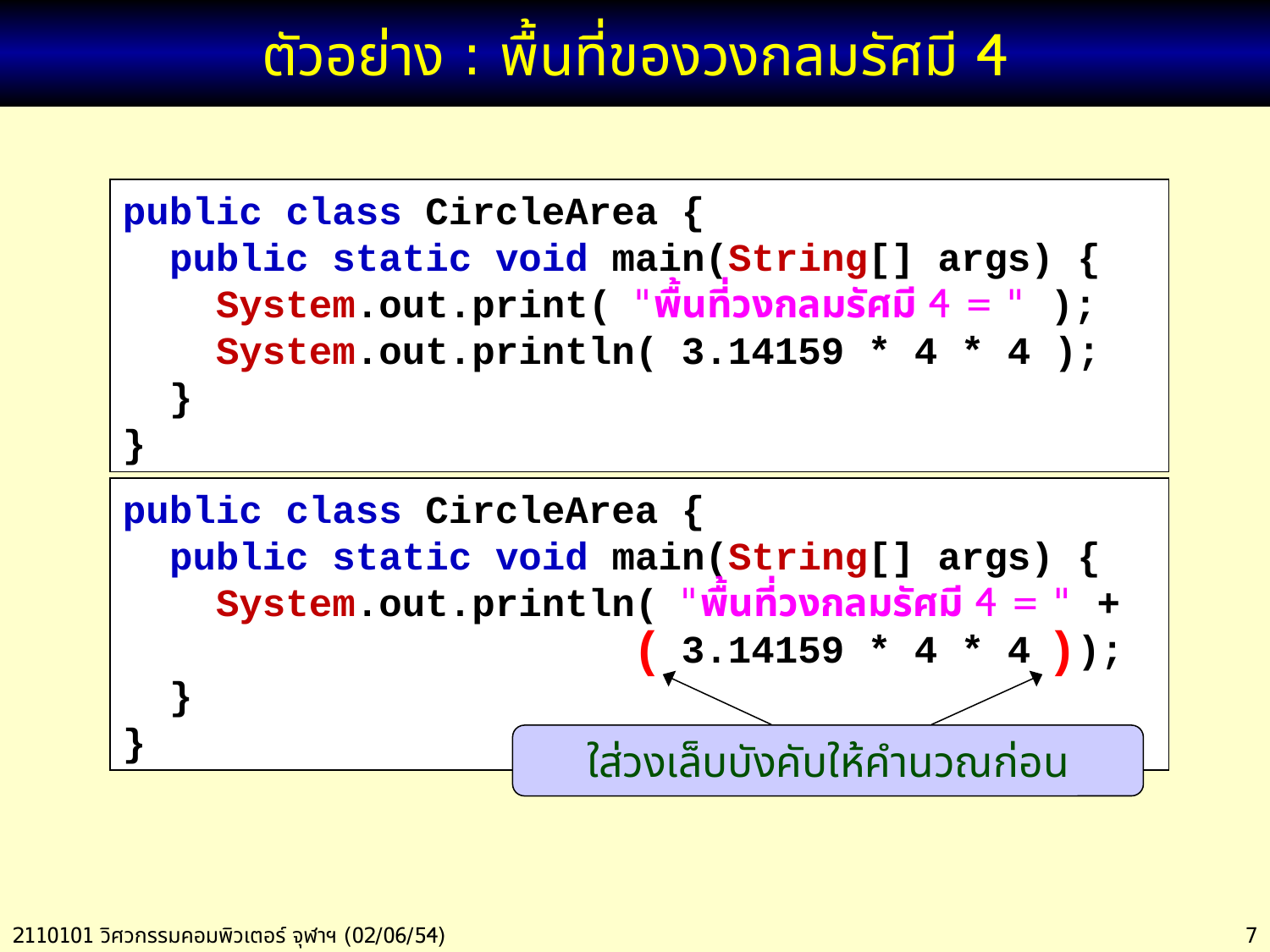

# ตัวอย่าง : พื้นที่ของวงกลมรัศมี 4
public class CircleArea {
  public static void main(String[] args) {
    System.out.print( "พื้นที่วงกลมรัศมี 4 = " );
    System.out.println( 3.14159 * 4 * 4 );
  }
}
public class CircleArea {
  public static void main(String[] args) {
    System.out.println( "พื้นที่วงกลมรัศมี 4 = " +
                        3.14159 * 4 * 4  );
  }
}
(             )

ใส่วงเล็บบังคับให้คำนวณก่อน